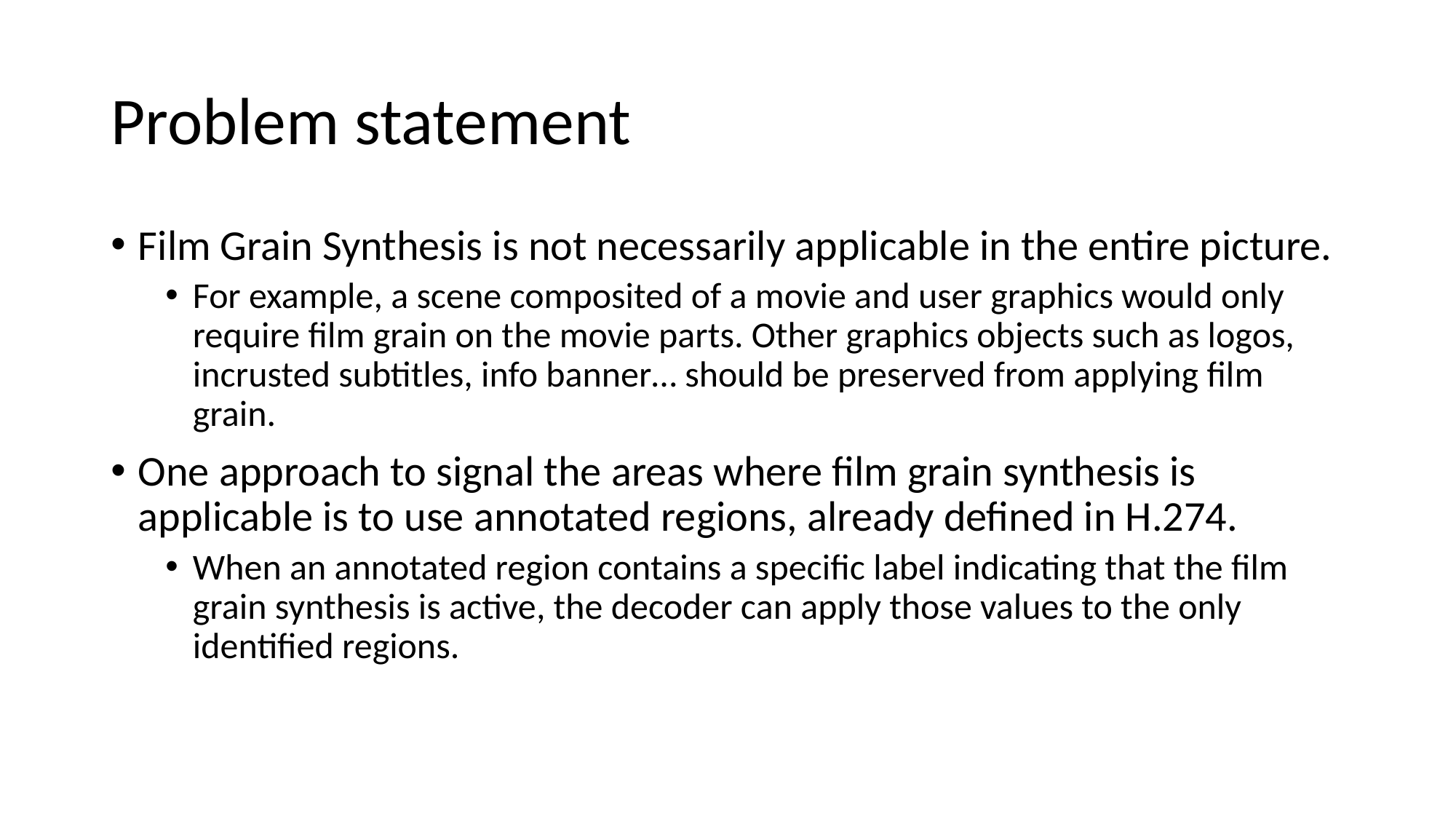

# Problem statement
Film Grain Synthesis is not necessarily applicable in the entire picture.
For example, a scene composited of a movie and user graphics would only require film grain on the movie parts. Other graphics objects such as logos, incrusted subtitles, info banner… should be preserved from applying film grain.
One approach to signal the areas where film grain synthesis is applicable is to use annotated regions, already defined in H.274.
When an annotated region contains a specific label indicating that the film grain synthesis is active, the decoder can apply those values to the only identified regions.